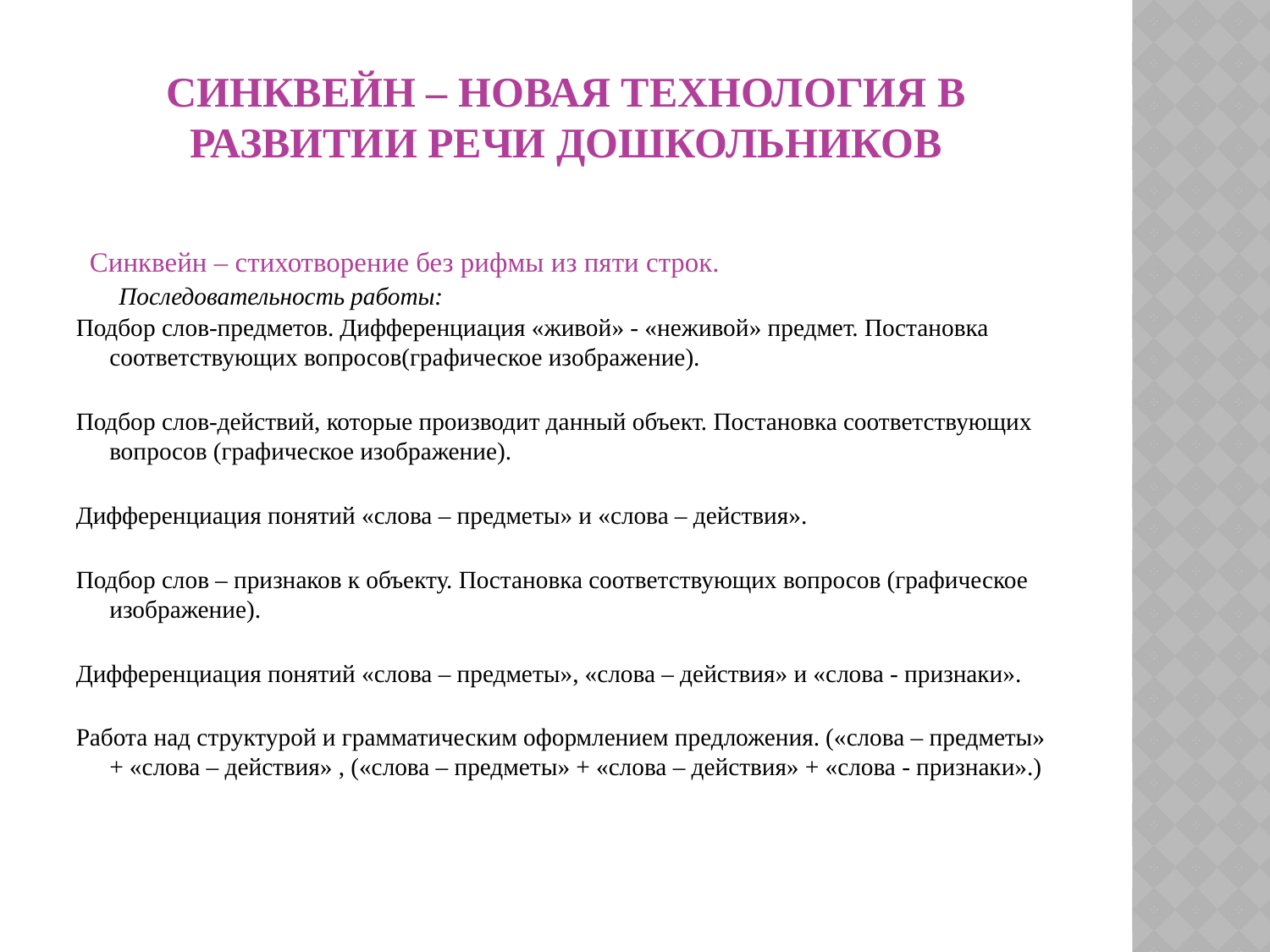

# Синквейн – новая технология в развитии речи дошкольников

    Синквейн – стихотворение без рифмы из пяти строк.
       Последовательность работы:
Подбор слов-предметов. Дифференциация «живой» - «неживой» предмет. Постановка соответствующих вопросов(графическое изображение).

Подбор слов-действий, которые производит данный объект. Постановка соответствующих вопросов (графическое изображение).

Дифференциация понятий «слова – предметы» и «слова – действия».

Подбор слов – признаков к объекту. Постановка соответствующих вопросов (графическое изображение).

Дифференциация понятий «слова – предметы», «слова – действия» и «слова - признаки».

Работа над структурой и грамматическим оформлением предложения. («слова – предметы» + «слова – действия» , («слова – предметы» + «слова – действия» + «слова - признаки».)